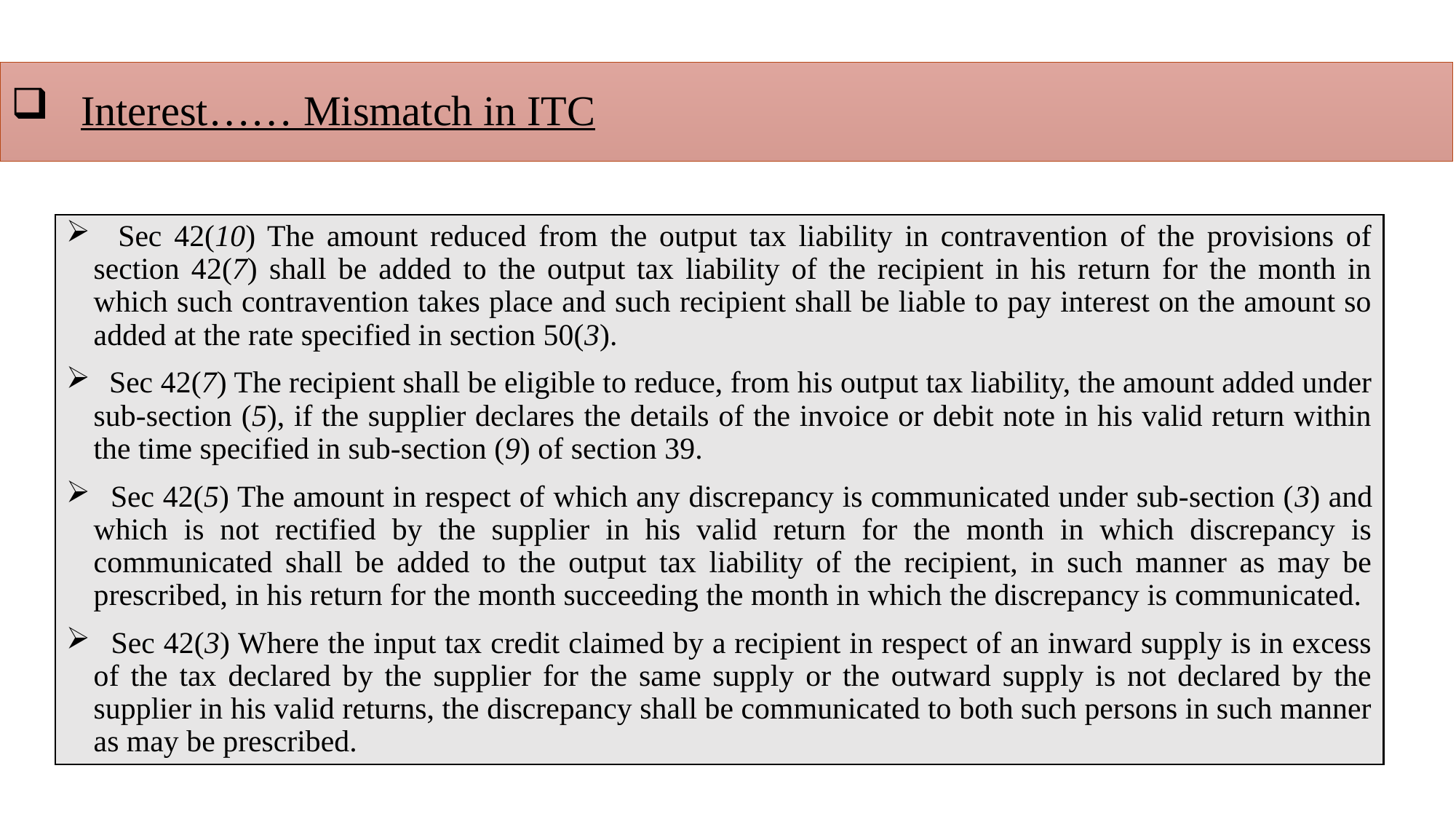

# Interest…… Mismatch in ITC
  Sec 42(10) The amount reduced from the output tax liability in contravention of the provisions of section 42(7) shall be added to the output tax liability of the recipient in his return for the month in which such contravention takes place and such recipient shall be liable to pay interest on the amount so added at the rate specified in section 50(3).
  Sec 42(7) The recipient shall be eligible to reduce, from his output tax liability, the amount added under sub-section (5), if the supplier declares the details of the invoice or debit note in his valid return within the time specified in sub-section (9) of section 39.
  Sec 42(5) The amount in respect of which any discrepancy is communicated under sub-section (3) and which is not rectified by the supplier in his valid return for the month in which discrepancy is communicated shall be added to the output tax liability of the recipient, in such manner as may be prescribed, in his return for the month succeeding the month in which the discrepancy is communicated.
  Sec 42(3) Where the input tax credit claimed by a recipient in respect of an inward supply is in excess of the tax declared by the supplier for the same supply or the outward supply is not declared by the supplier in his valid returns, the discrepancy shall be communicated to both such persons in such manner as may be prescribed.